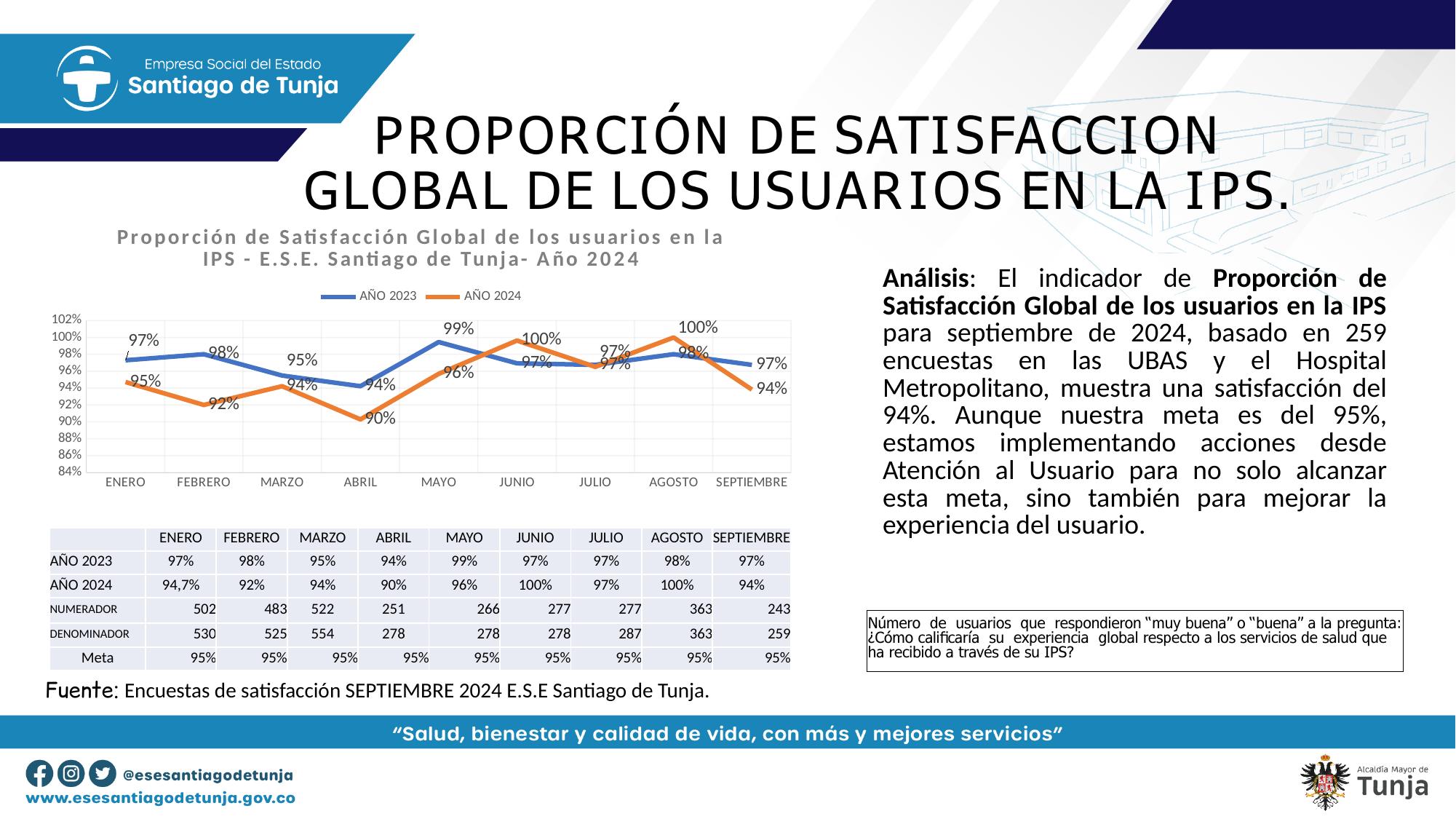

# PROPORCIÓN DE SATISFACCION GLOBAL DE LOS USUARIOS EN LA IPS.

### Chart: Proporción de Satisfacción Global de los usuarios en la IPS - E.S.E. Santiago de Tunja- Año 2024

| Category | AÑO 2023 | AÑO 2024 |
|---|---|---|
| ENERO | 0.9729241877256317 | 0.9471698113207547 |
| FEBRERO | 0.98014440433213 | 0.92 |
| MARZO | 0.9548736462093863 | 0.9422382671480144 |
| ABRIL | 0.9422382671480144 | 0.9028776978417267 |
| MAYO | 0.9945848375451264 | 0.9568345323741008 |
| JUNIO | 0.9693140794223827 | 0.9964028776978417 |
| JULIO | 0.9675090252707581 | 0.9651567944250871 |
| AGOSTO | 0.98014440433213 | 1.0 |
| SEPTIEMBRE | 0.9675090252707581 | 0.9382239382239382 |
| Análisis: El indicador de Proporción de Satisfacción Global de los usuarios en la IPS para septiembre de 2024, basado en 259 encuestas en las UBAS y el Hospital Metropolitano, muestra una satisfacción del 94%. Aunque nuestra meta es del 95%, estamos implementando acciones desde Atención al Usuario para no solo alcanzar esta meta, sino también para mejorar la experiencia del usuario. |
| --- |
|  | ENERO | FEBRERO | MARZO | ABRIL | MAYO | JUNIO | JULIO | AGOSTO | SEPTIEMBRE |
| --- | --- | --- | --- | --- | --- | --- | --- | --- | --- |
| AÑO 2023 | 97% | 98% | 95% | 94% | 99% | 97% | 97% | 98% | 97% |
| AÑO 2024 | 94,7% | 92% | 94% | 90% | 96% | 100% | 97% | 100% | 94% |
| NUMERADOR | 502 | 483 | 522 | 251 | 266 | 277 | 277 | 363 | 243 |
| DENOMINADOR | 530 | 525 | 554 | 278 | 278 | 278 | 287 | 363 | 259 |
| Meta | 95% | 95% | 95% | 95% | 95% | 95% | 95% | 95% | 95% |
| Número de usuarios que respondieron “muy buena” o “buena” a la pregunta: ¿Cómo calificaría su experiencia global respecto a los servicios de salud que ha recibido a través de su IPS? |
| --- |
Fuente: Encuestas de satisfacción SEPTIEMBRE 2024 E.S.E Santiago de Tunja.